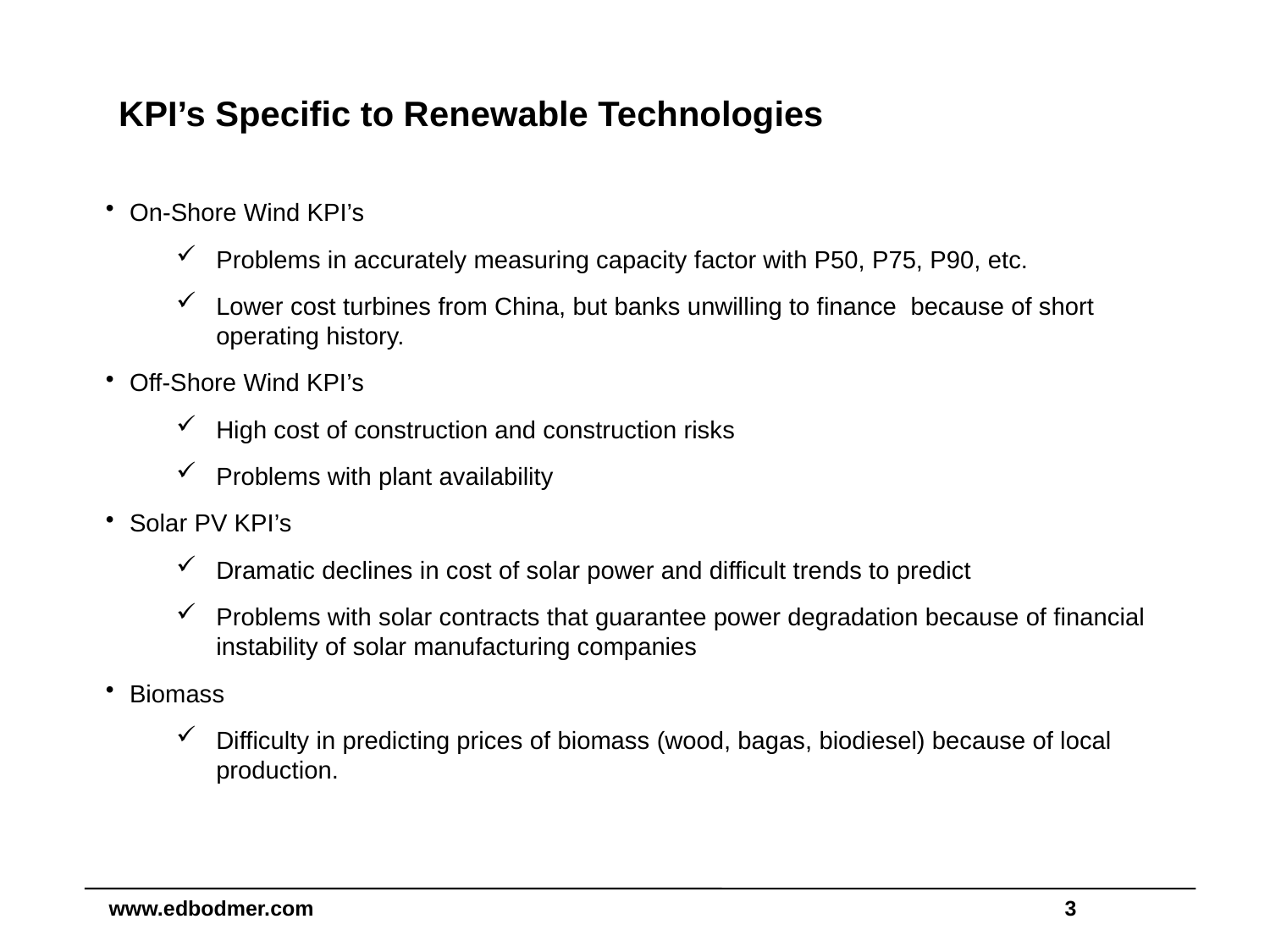

# KPI’s Specific to Renewable Technologies
On-Shore Wind KPI’s
Problems in accurately measuring capacity factor with P50, P75, P90, etc.
Lower cost turbines from China, but banks unwilling to finance  because of short operating history.
Off-Shore Wind KPI’s
High cost of construction and construction risks
Problems with plant availability
Solar PV KPI’s
Dramatic declines in cost of solar power and difficult trends to predict
Problems with solar contracts that guarantee power degradation because of financial instability of solar manufacturing companies
Biomass
Difficulty in predicting prices of biomass (wood, bagas, biodiesel) because of local production.